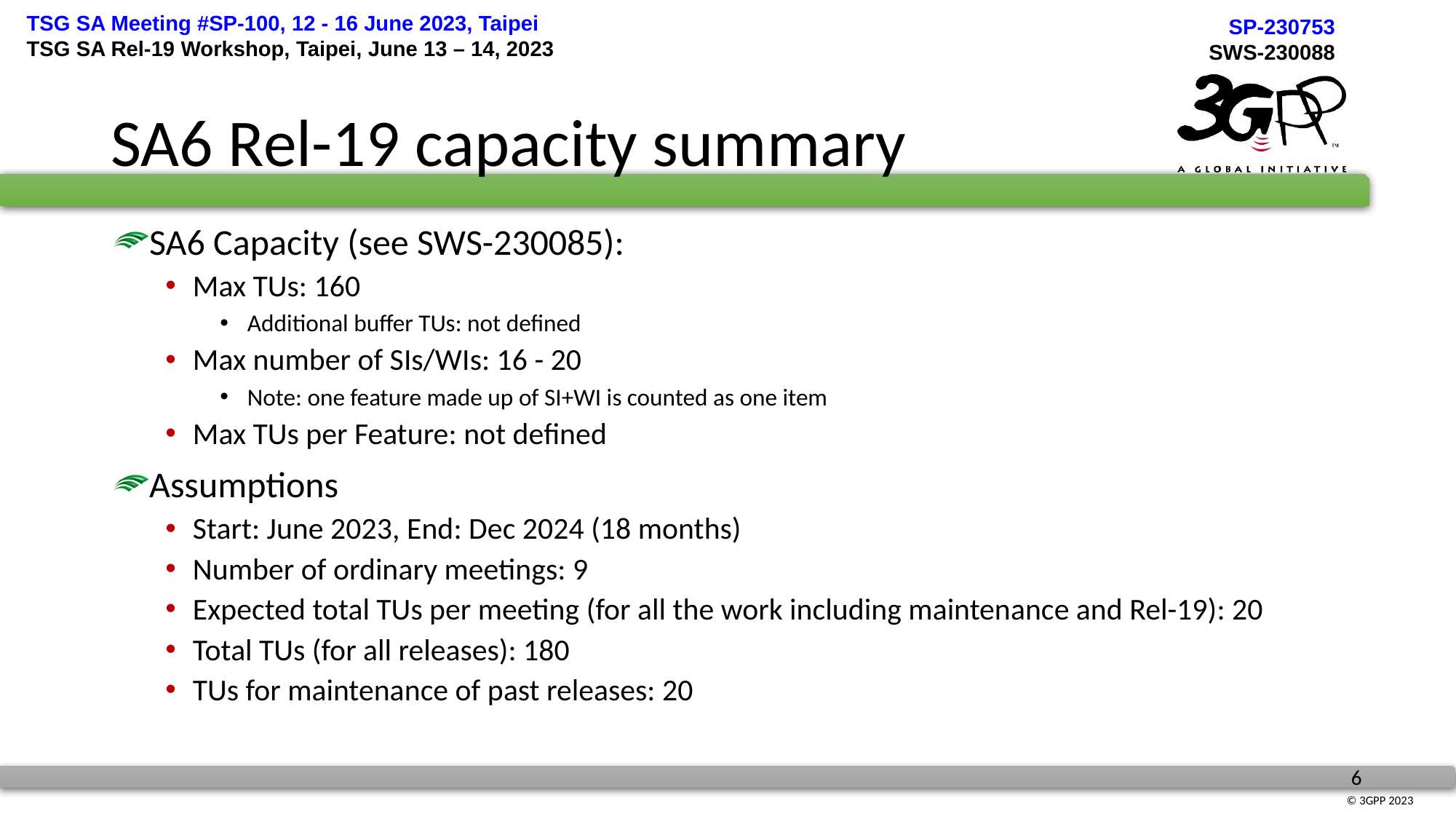

# SA6 Rel-19 capacity summary
SA6 Capacity (see SWS-230085):
Max TUs: 160
Additional buffer TUs: not defined
Max number of SIs/WIs: 16 - 20
Note: one feature made up of SI+WI is counted as one item
Max TUs per Feature: not defined
Assumptions
Start: June 2023, End: Dec 2024 (18 months)
Number of ordinary meetings: 9
Expected total TUs per meeting (for all the work including maintenance and Rel-19): 20
Total TUs (for all releases): 180
TUs for maintenance of past releases: 20